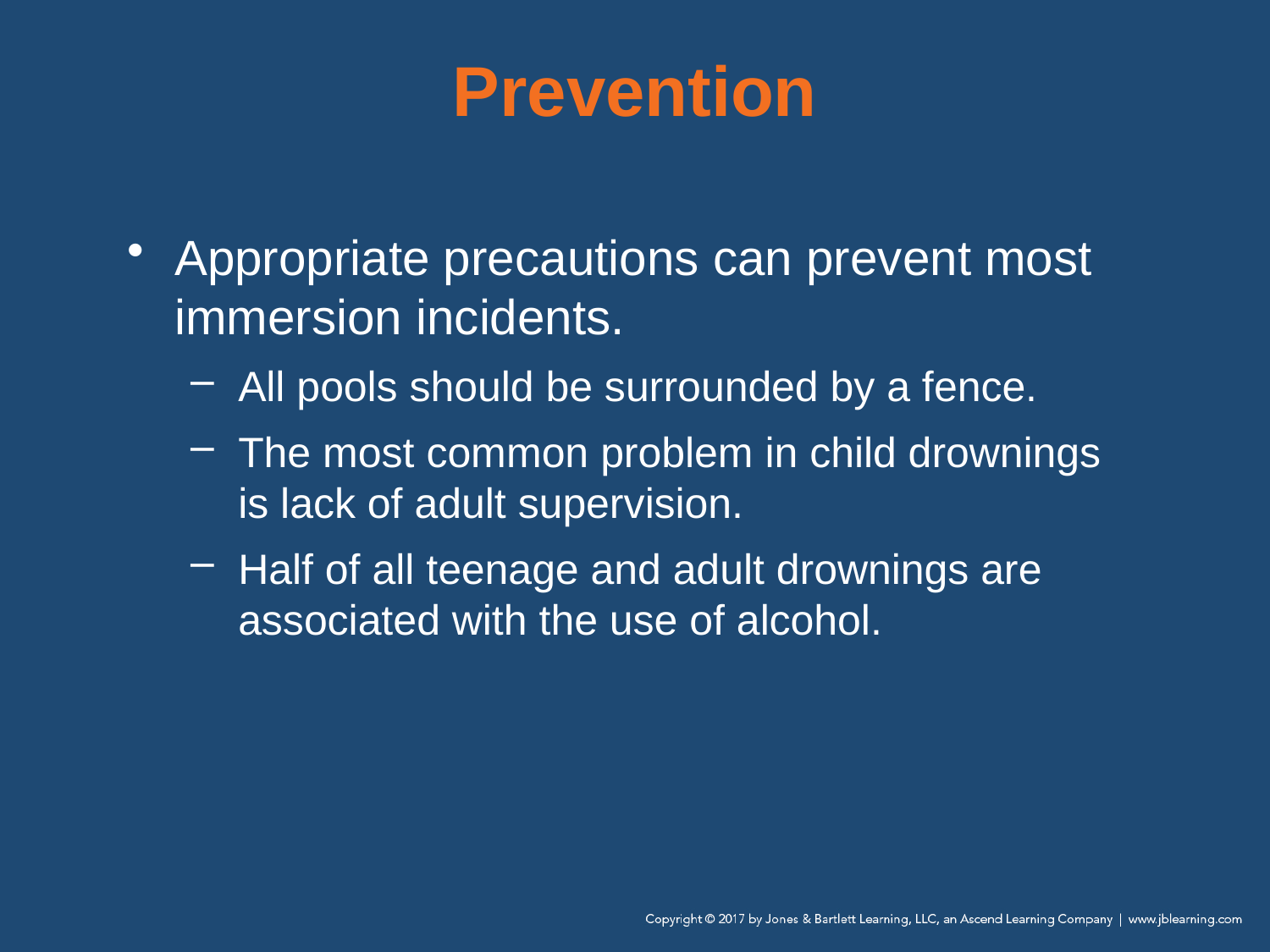

# Prevention
Appropriate precautions can prevent most immersion incidents.
All pools should be surrounded by a fence.
The most common problem in child drownings is lack of adult supervision.
Half of all teenage and adult drownings are associated with the use of alcohol.